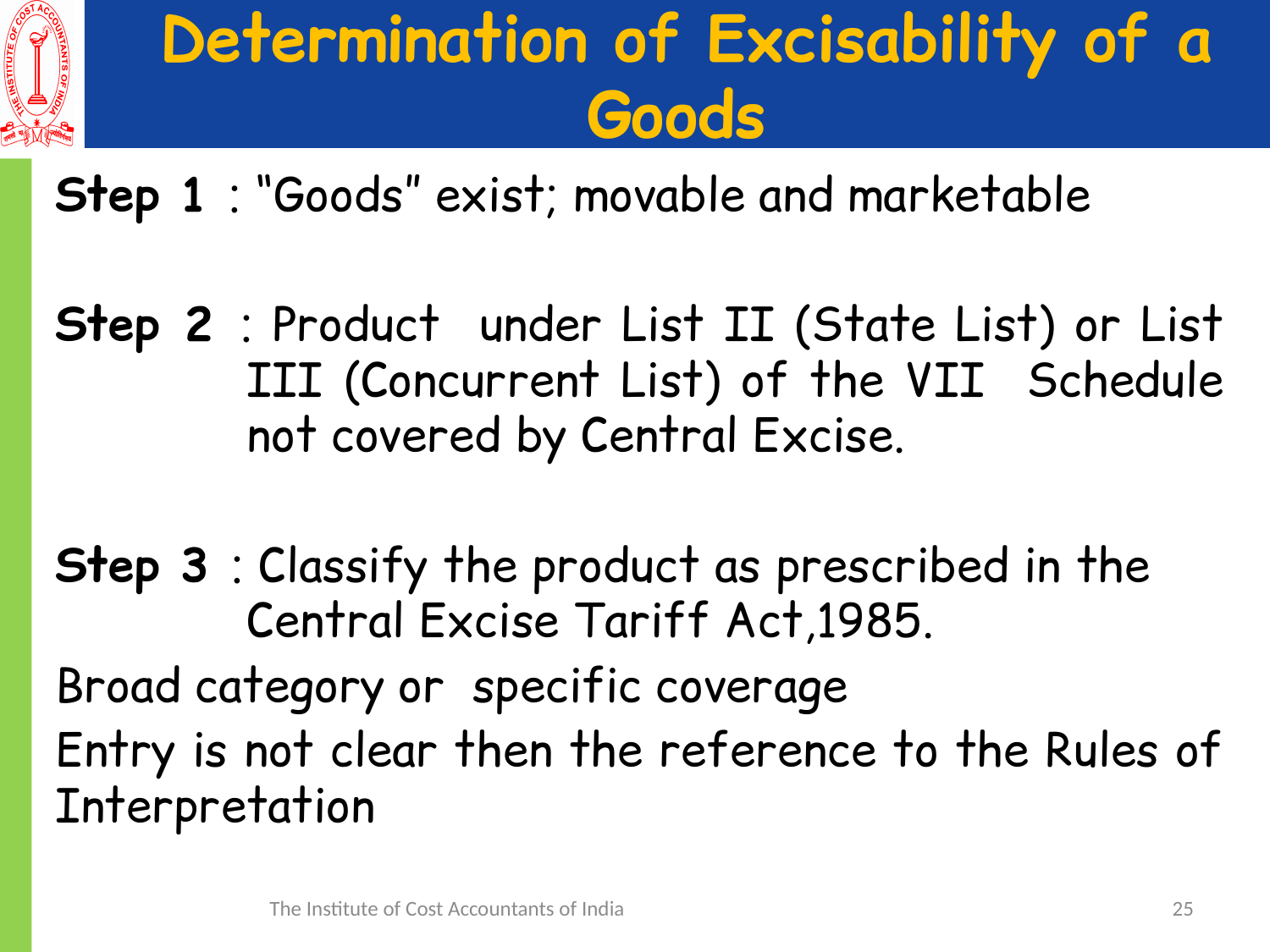

# Determination of Excisability of a Goods
Step 1 : “Goods” exist; movable and marketable

Step 2 : Product  under List II (State List) or List III (Concurrent List) of the VII  Schedule not covered by Central Excise.

Step 3 : Classify the product as prescribed in the      Central Excise Tariff Act,1985.
Broad category or  specific coverage
Entry is not clear then the reference to the Rules of Interpretation
The Institute of Cost Accountants of India
25